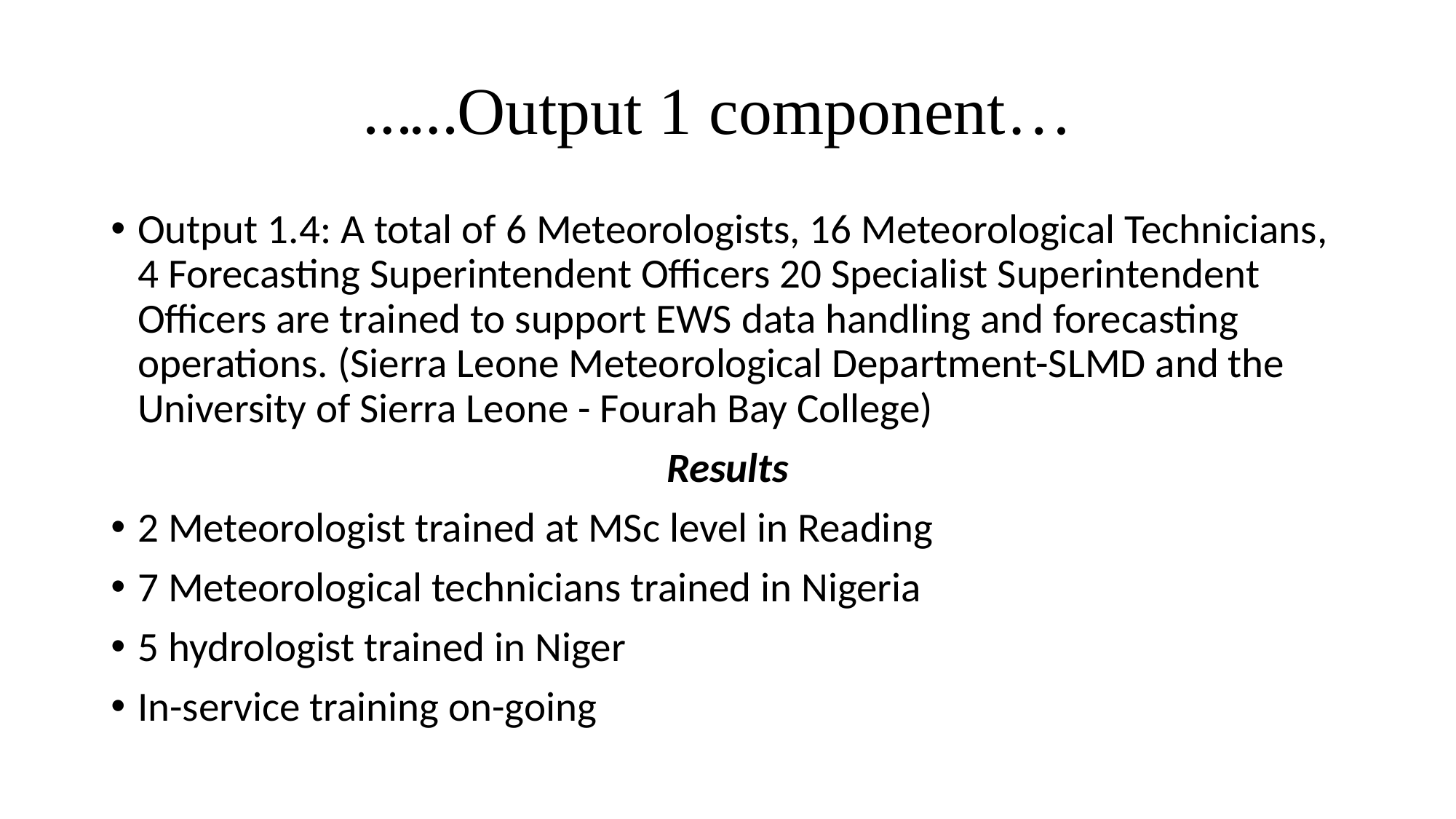

# ……Output 1 component…
Output 1.4: A total of 6 Meteorologists, 16 Meteorological Technicians, 4 Forecasting Superintendent Officers 20 Specialist Superintendent Officers are trained to support EWS data handling and forecasting operations. (Sierra Leone Meteorological Department-SLMD and the University of Sierra Leone - Fourah Bay College)
Results
2 Meteorologist trained at MSc level in Reading
7 Meteorological technicians trained in Nigeria
5 hydrologist trained in Niger
In-service training on-going